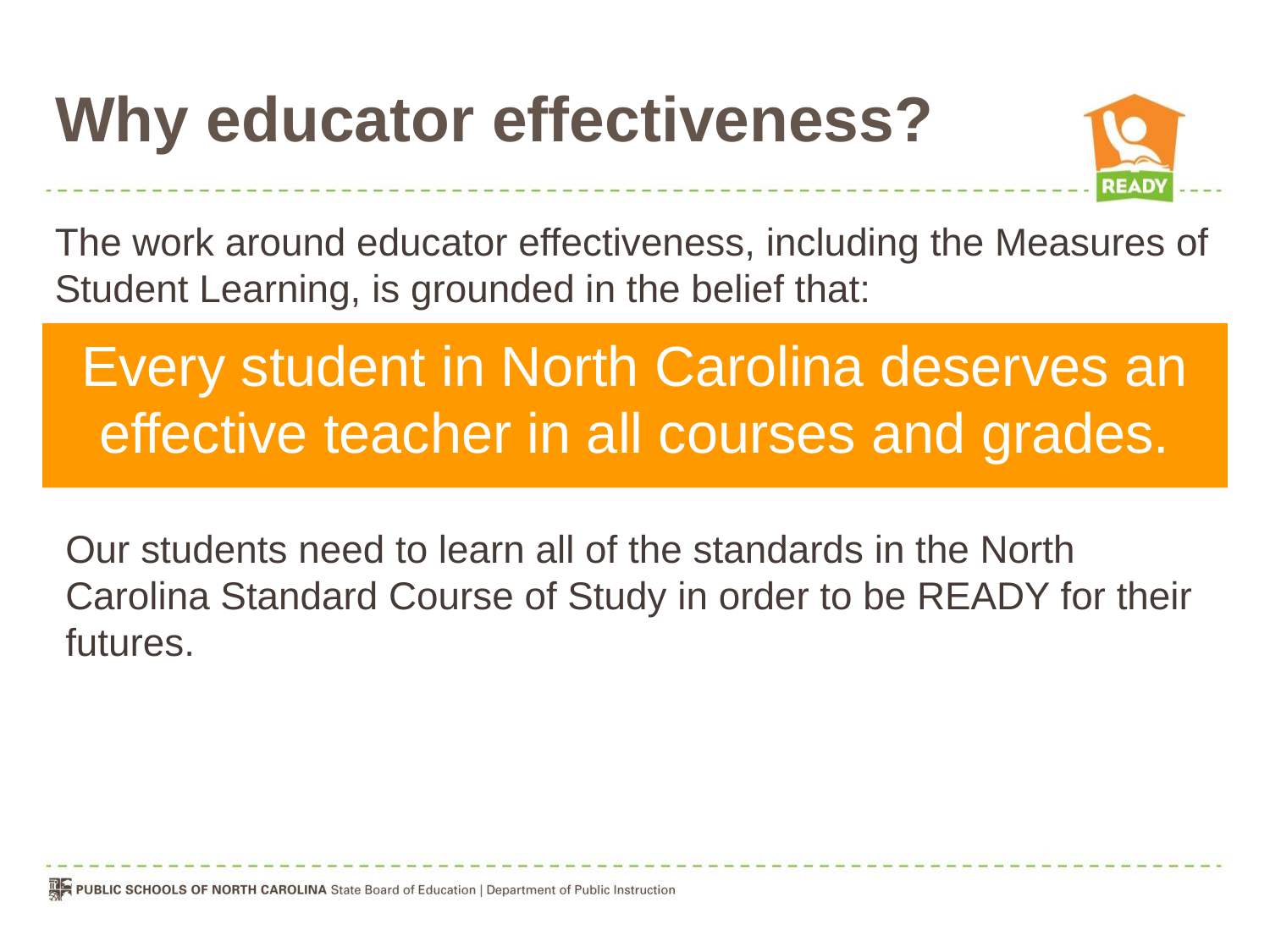

# Why educator effectiveness?
The work around educator effectiveness, including the Measures of Student Learning, is grounded in the belief that:
Every student in North Carolina deserves an effective teacher in all courses and grades.

Our students need to learn all of the standards in the North Carolina Standard Course of Study in order to be READY for their futures.